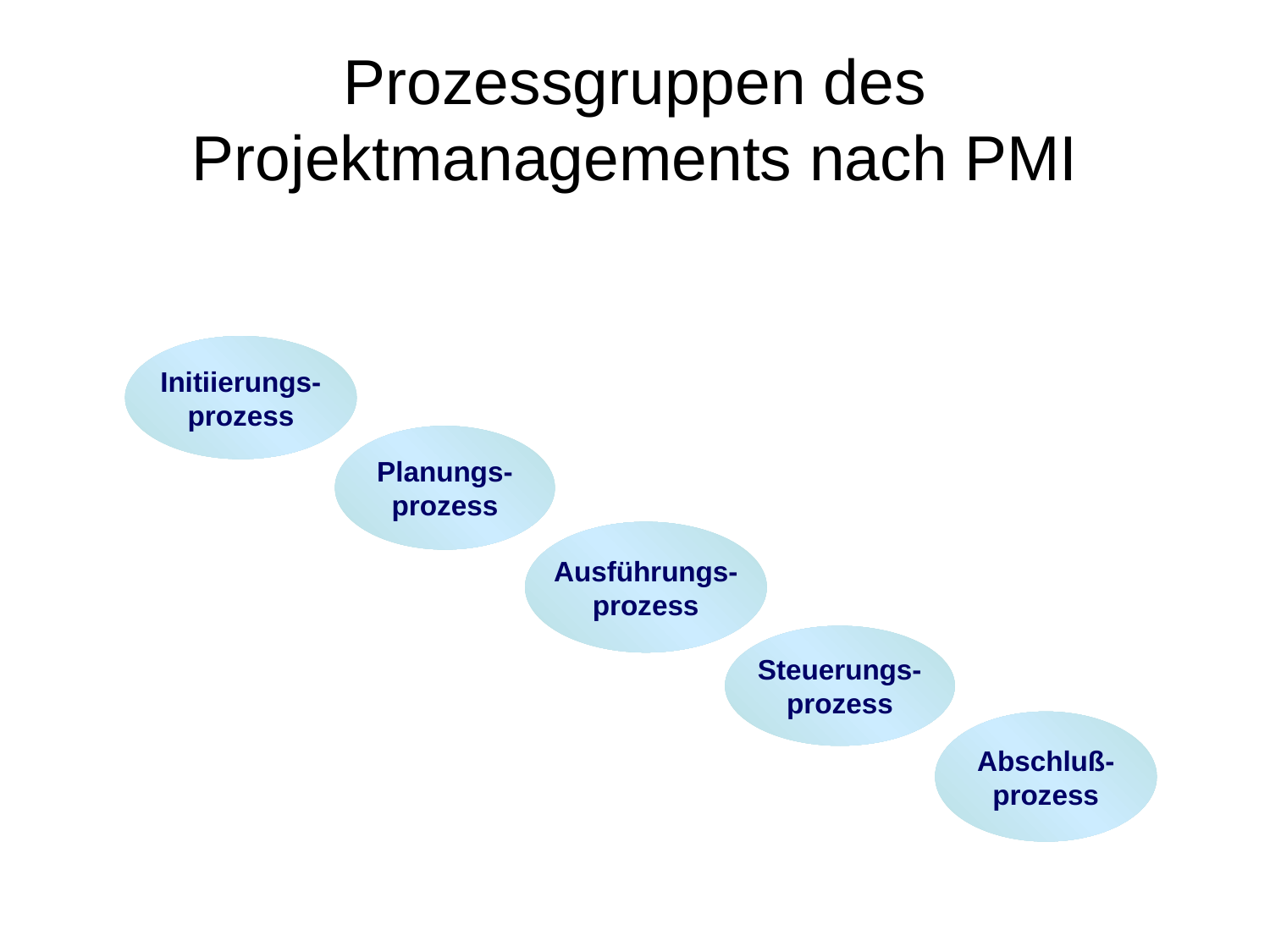

# Prozessgruppen des Projektmanagements nach PMI
Initiierungs-
prozess
Planungs-
prozess
Ausführungs-
prozess
Steuerungs-
prozess
Abschluß-
prozess